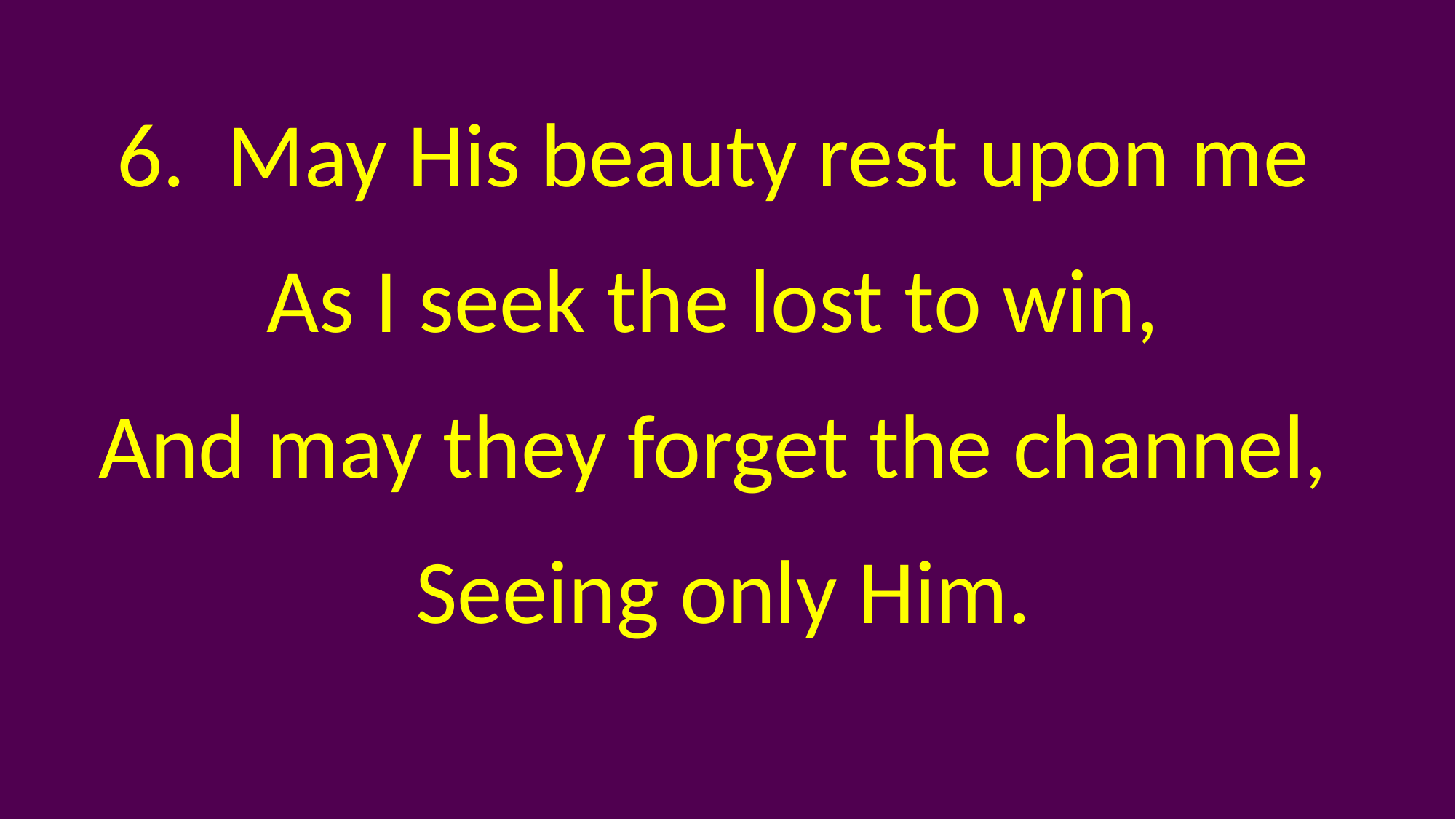

6.  May His beauty rest upon me
As I seek the lost to win,
And may they forget the channel,
Seeing only Him.